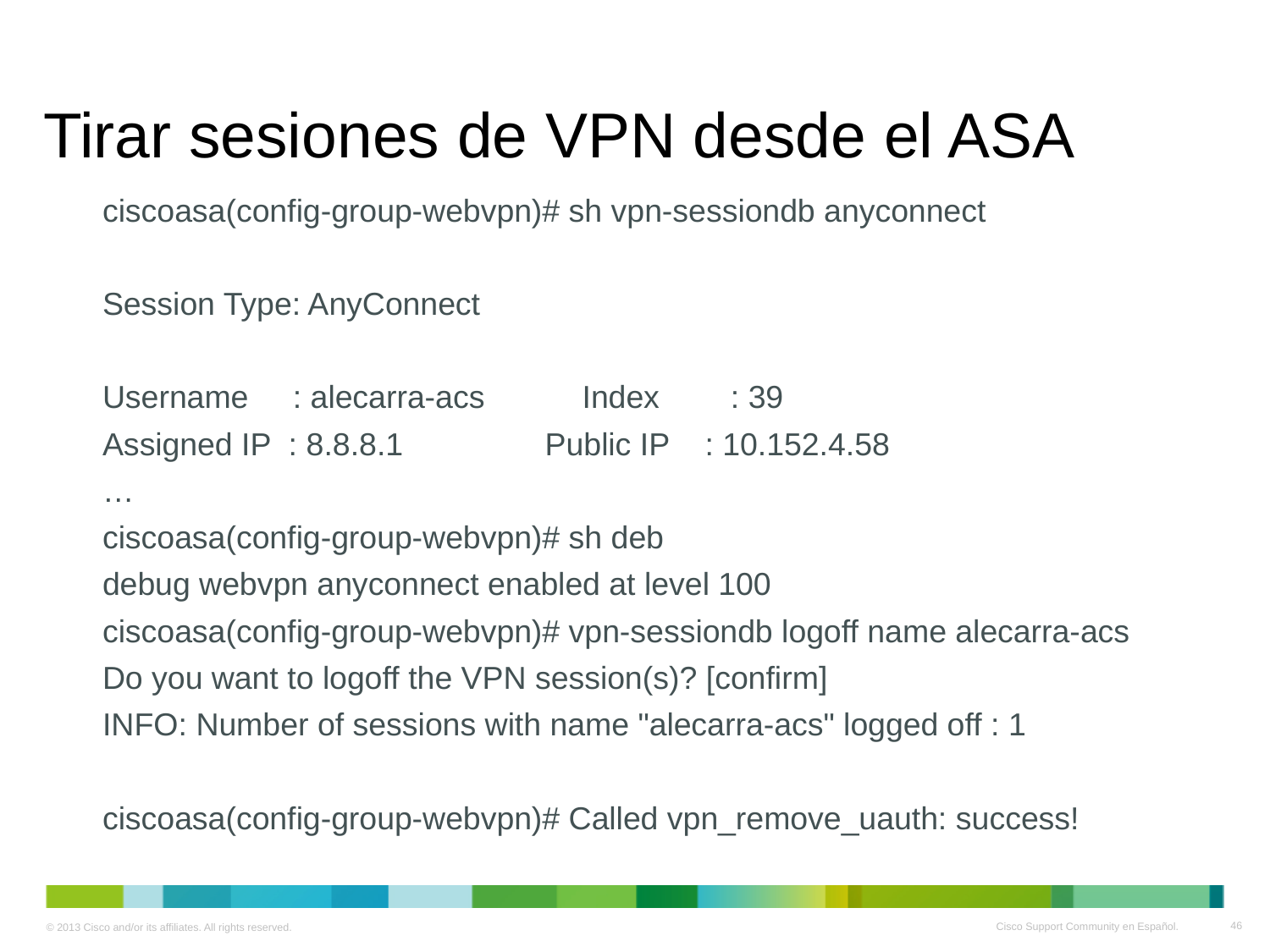

# Tirar sesiones de VPN desde el ASA
ciscoasa(config-group-webvpn)# sh vpn-sessiondb anyconnect

Session Type: AnyConnect

Username     : alecarra-acs           Index        : 39
Assigned IP  : 8.8.8.1                Public IP    : 10.152.4.58
…
ciscoasa(config-group-webvpn)# sh deb
debug webvpn anyconnect enabled at level 100
ciscoasa(config-group-webvpn)# vpn-sessiondb logoff name alecarra-acs
Do you want to logoff the VPN session(s)? [confirm]
INFO: Number of sessions with name "alecarra-acs" logged off : 1

ciscoasa(config-group-webvpn)# Called vpn_remove_uauth: success!